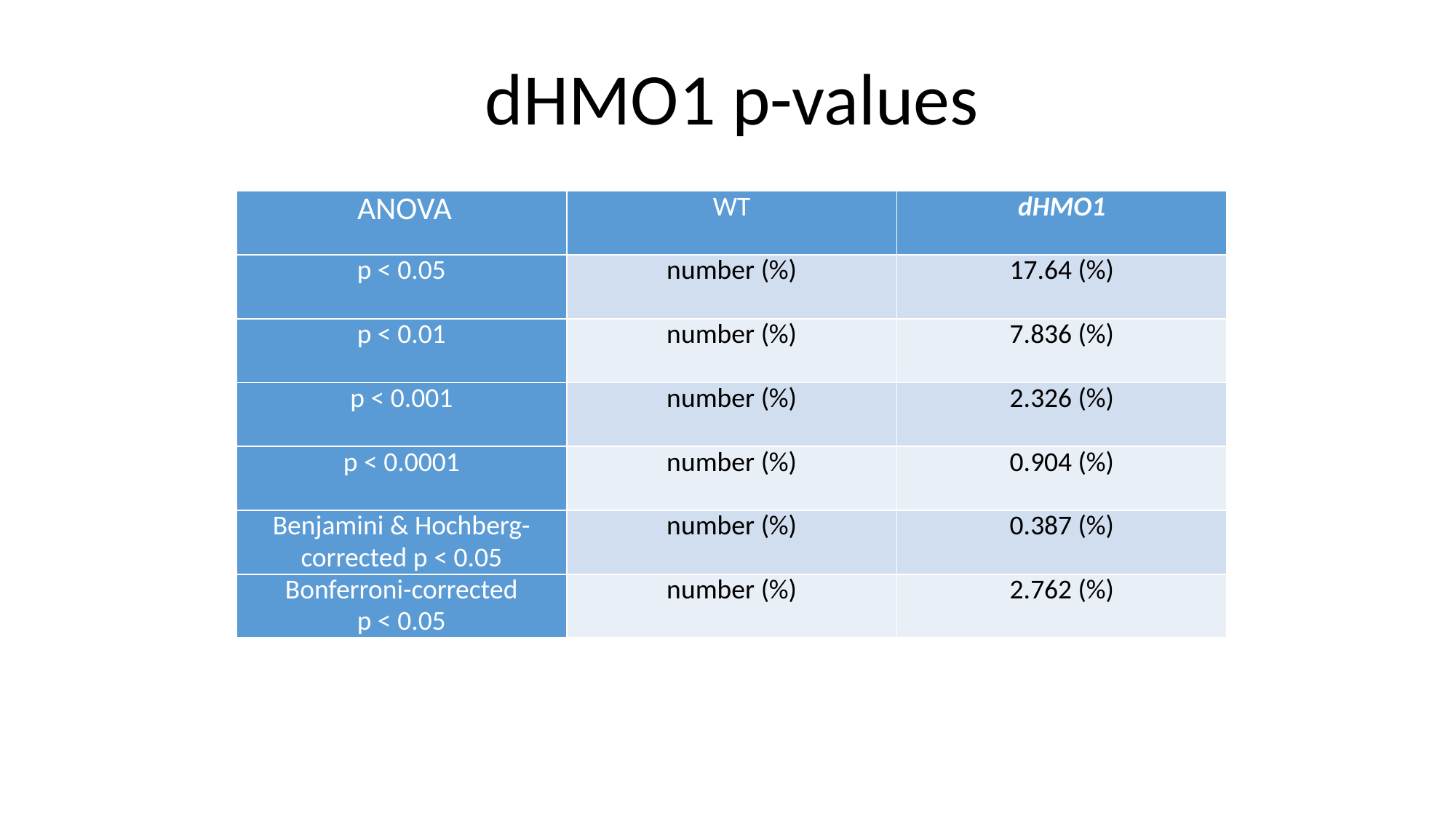

dHMO1 p-values
| ANOVA | WT | dHMO1 |
| --- | --- | --- |
| p < 0.05 | number (%) | 17.64 (%) |
| p < 0.01 | number (%) | 7.836 (%) |
| p < 0.001 | number (%) | 2.326 (%) |
| p < 0.0001 | number (%) | 0.904 (%) |
| Benjamini & Hochberg-corrected p < 0.05 | number (%) | 0.387 (%) |
| Bonferroni-corrected p < 0.05 | number (%) | 2.762 (%) |